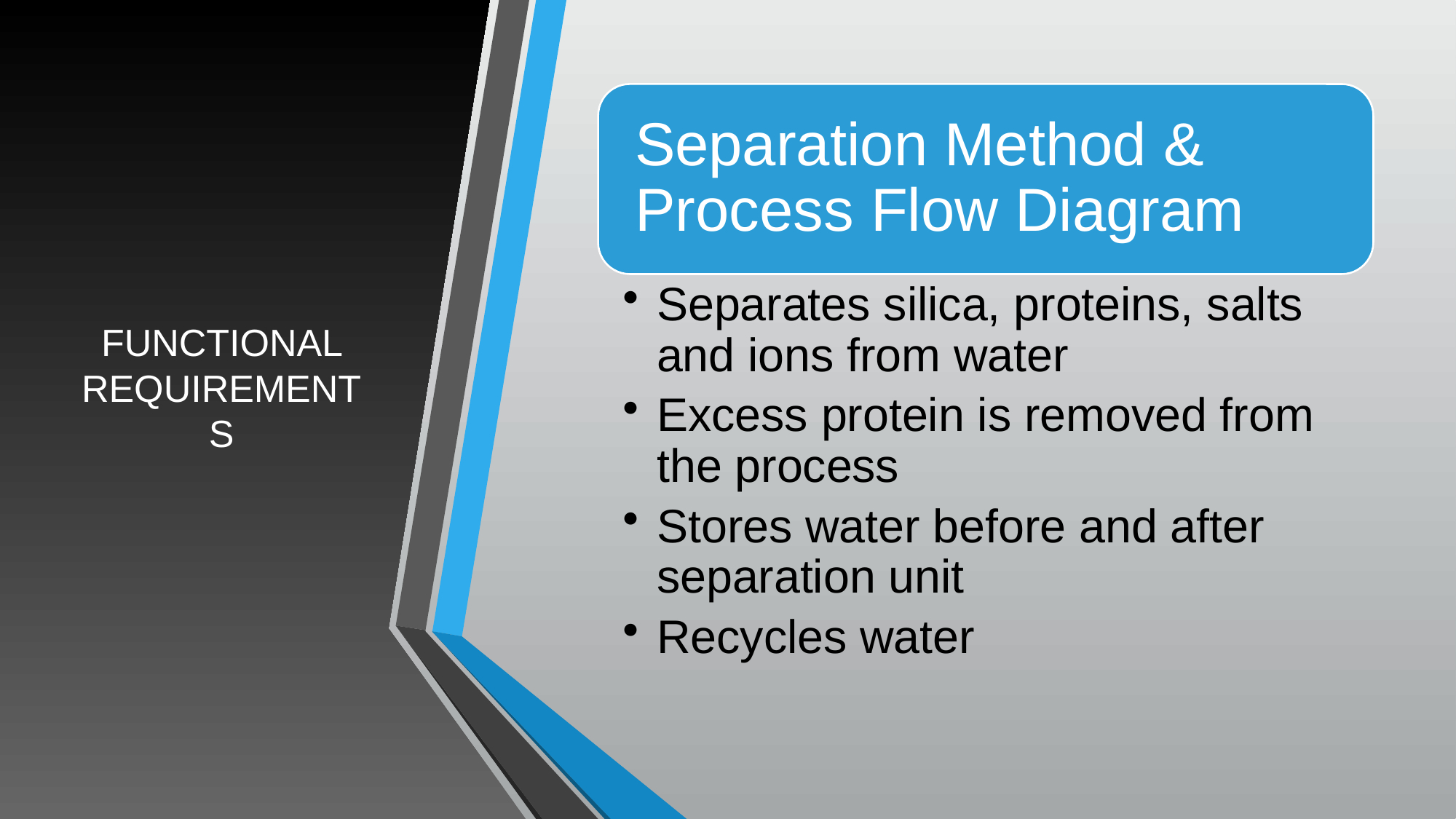

# FUNCTIONAL REQUIREMENTS
Separation Method & Process Flow Diagram
Separates silica, proteins, salts and ions from water
Excess protein is removed from the process
Stores water before and after separation unit
Recycles water